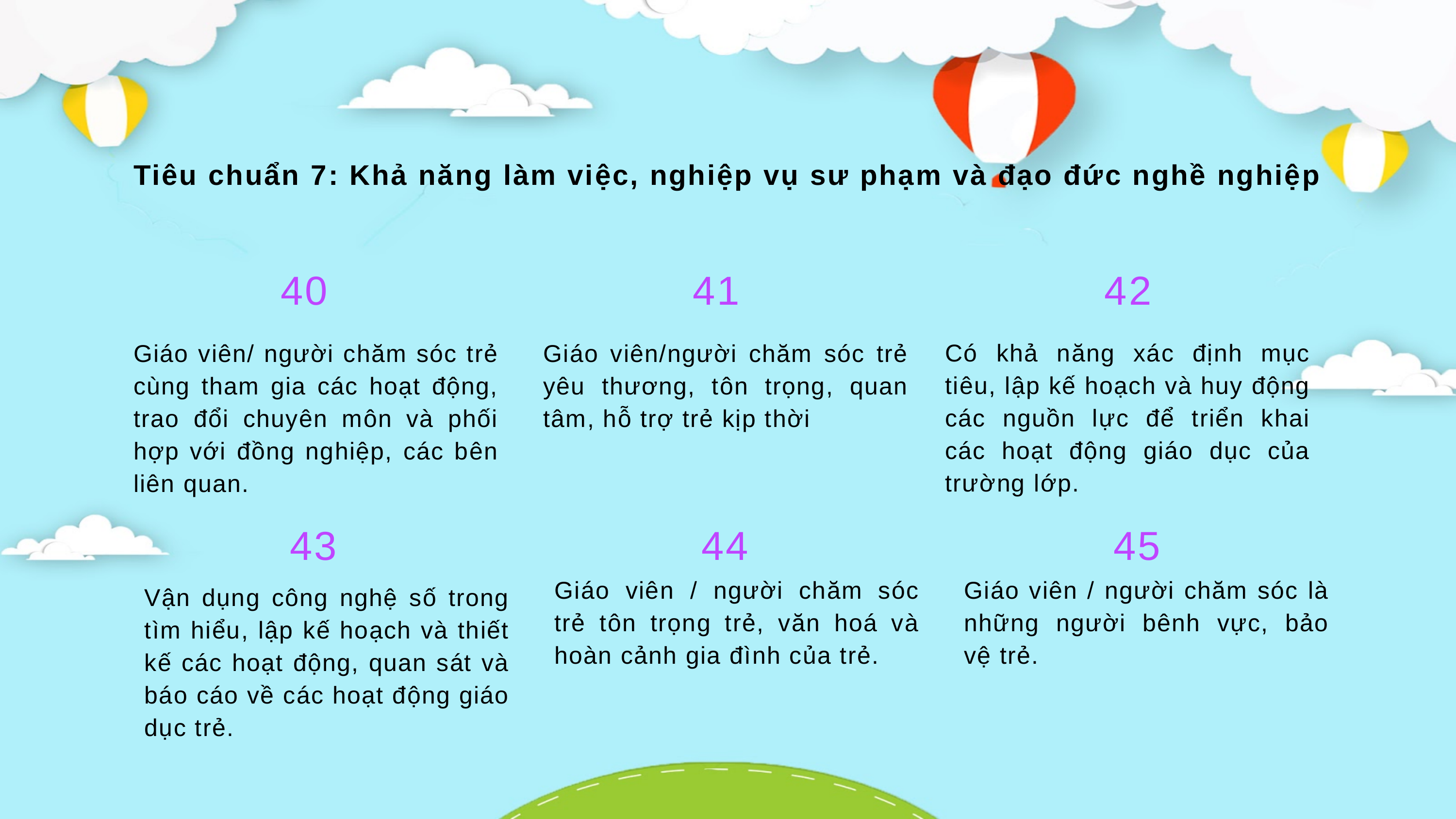

Tiêu chuẩn 7: Khả năng làm việc, nghiệp vụ sư phạm và đạo đức nghề nghiệp

40
41
42
Có khả năng xác định mục tiêu, lập kế hoạch và huy động các nguồn lực để triển khai các hoạt động giáo dục của trường lớp.
Giáo viên/ người chăm sóc trẻ cùng tham gia các hoạt động, trao đổi chuyên môn và phối hợp với đồng nghiệp, các bên liên quan.
Giáo viên/người chăm sóc trẻ yêu thương, tôn trọng, quan tâm, hỗ trợ trẻ kịp thời
43
44
45
Giáo viên / người chăm sóc trẻ tôn trọng trẻ, văn hoá và hoàn cảnh gia đình của trẻ.
Giáo viên / người chăm sóc là những người bênh vực, bảo vệ trẻ.
Vận dụng công nghệ số trong tìm hiểu, lập kế hoạch và thiết kế các hoạt động, quan sát và báo cáo về các hoạt động giáo dục trẻ.